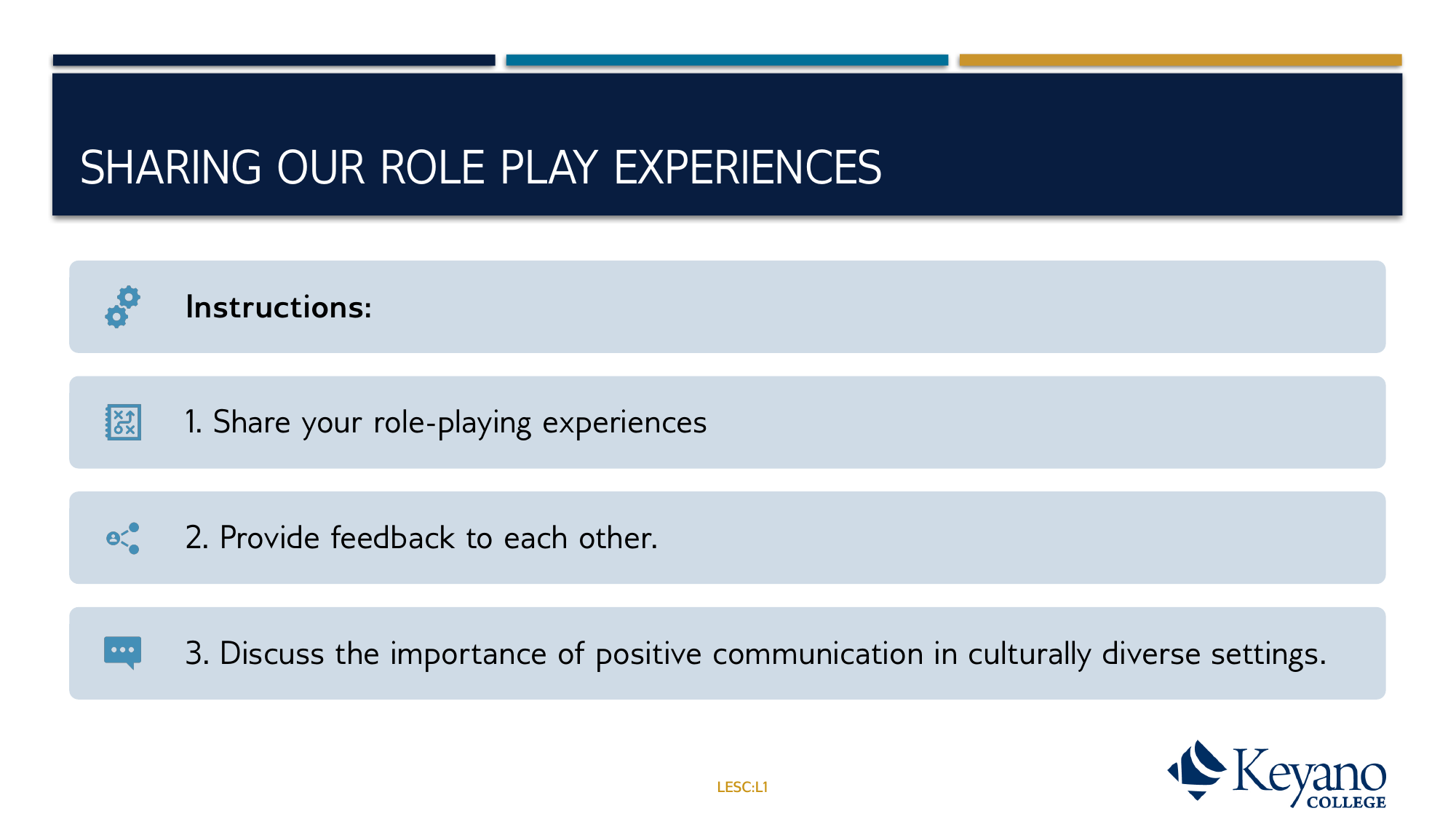

# Sharing Our Role Play Experiences
Instructions:
1. Share your role-playing experiences
2. Provide feedback to each other.
3. Discuss the importance of positive communication in culturally diverse settings.
LESC:L1